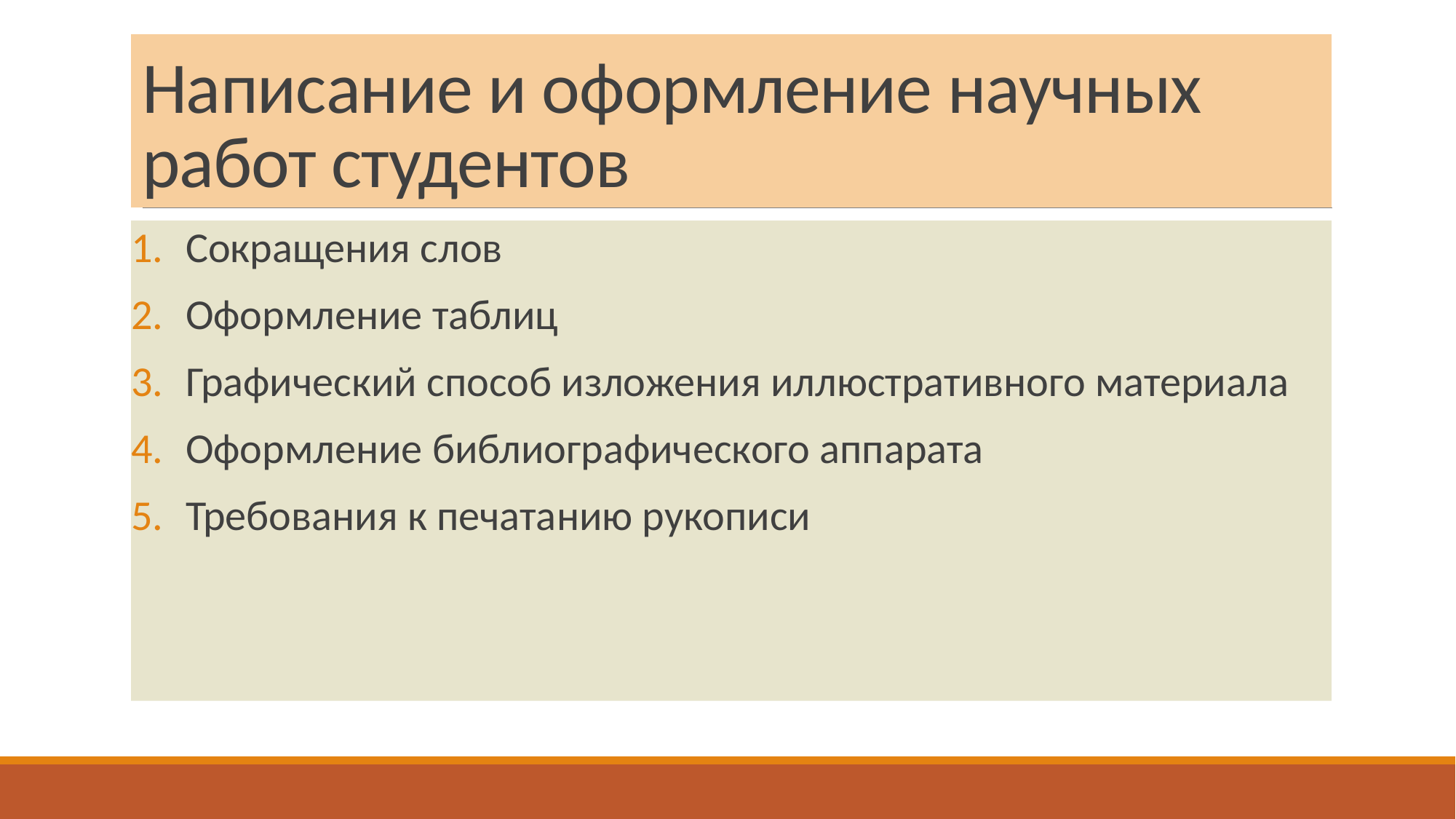

# Написание и оформление научных работ студентов
Сокращения слов
Оформление таблиц
Графический способ изложения иллюстративного материала
Оформление библиографического аппарата
Требования к печатанию рукописи